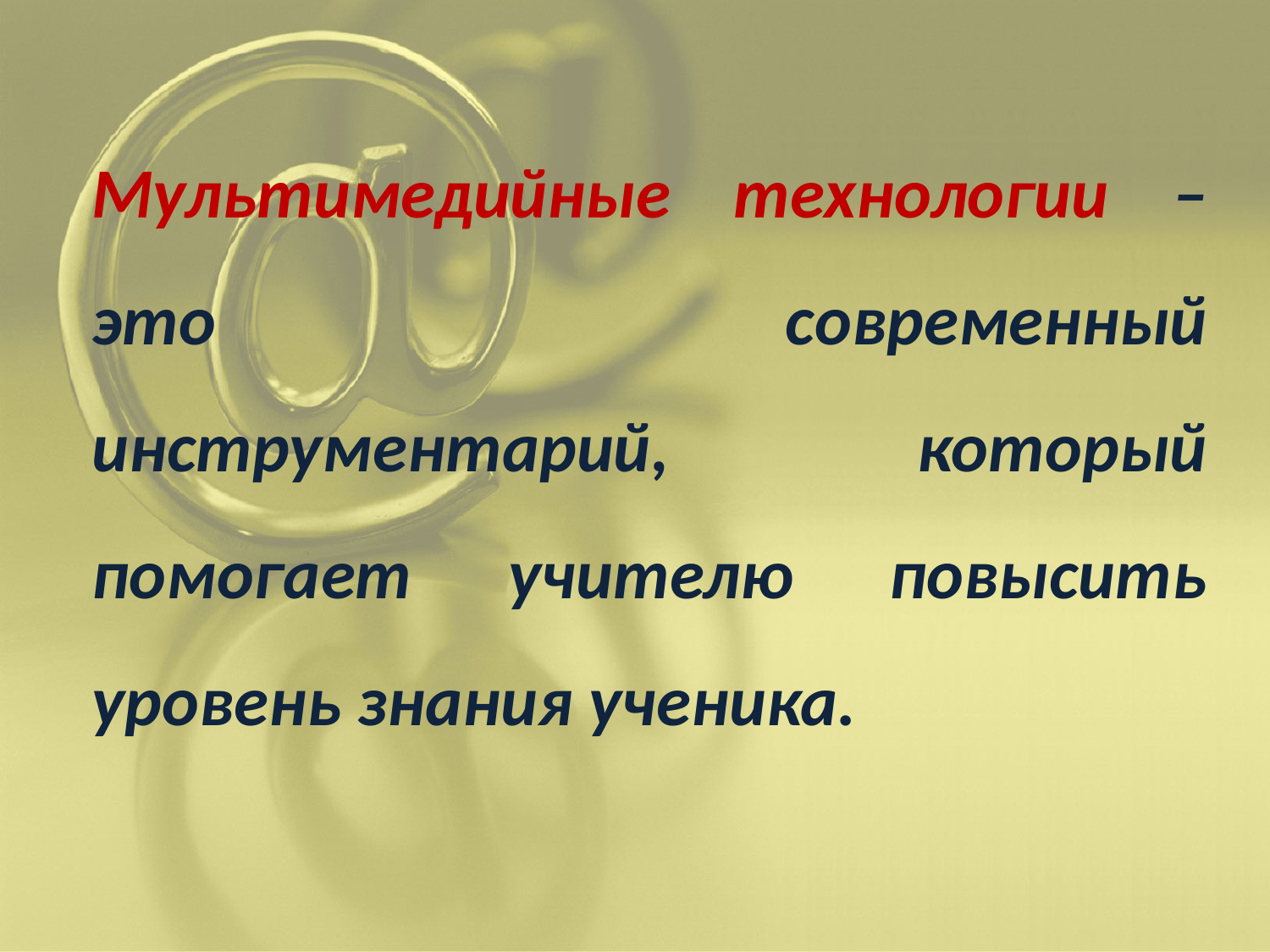

Мультимедийные технологии – это современный инструментарий, который помогает учителю повысить уровень знания ученика.